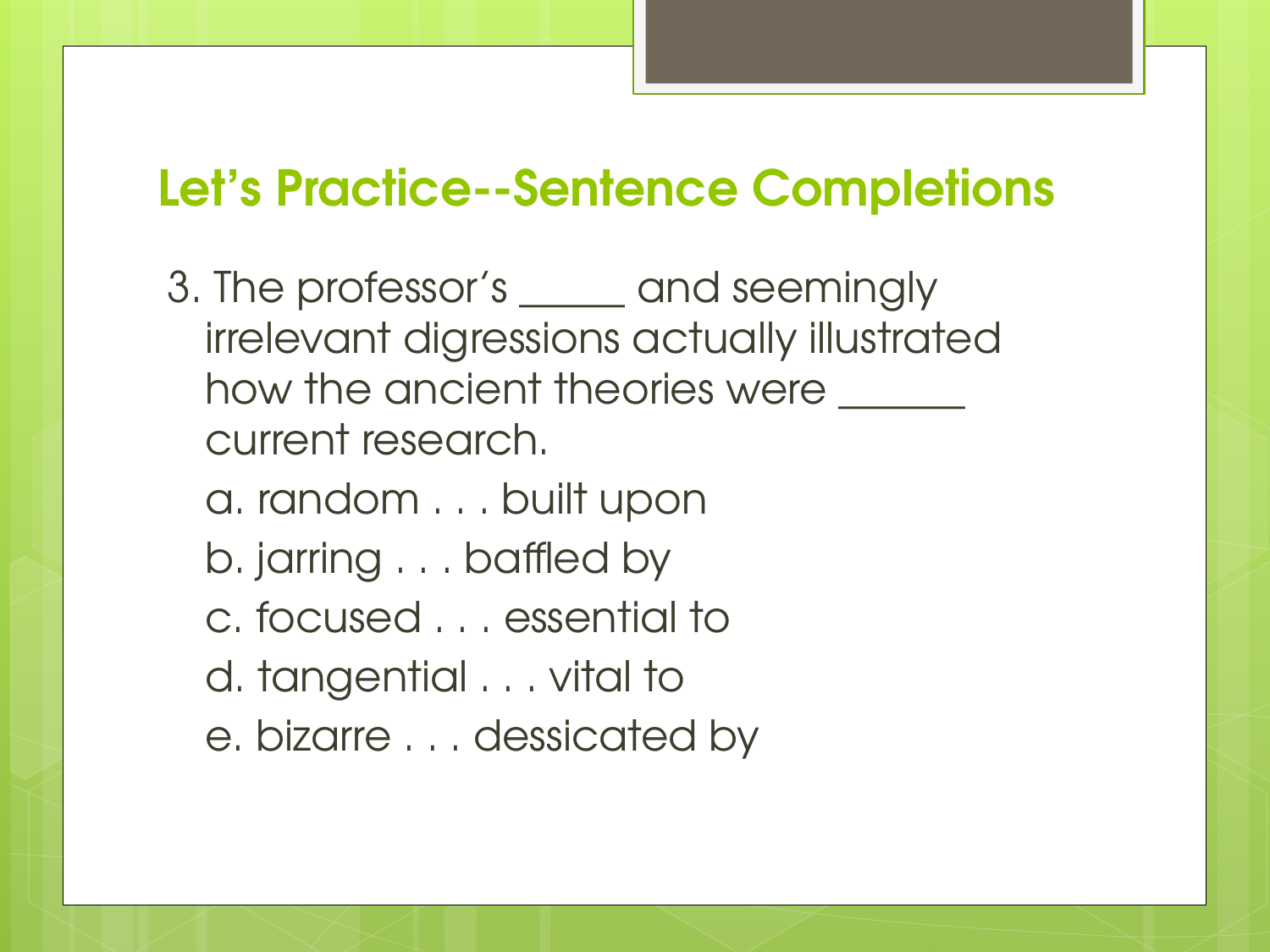

# Let’s Practice--Sentence Completions
3. The professor’s _____ and seemingly irrelevant digressions actually illustrated how the ancient theories were ______ current research.
	a. random . . . built upon
	b. jarring . . . baffled by
	c. focused . . . essential to
	d. tangential . . . vital to
	e. bizarre . . . dessicated by